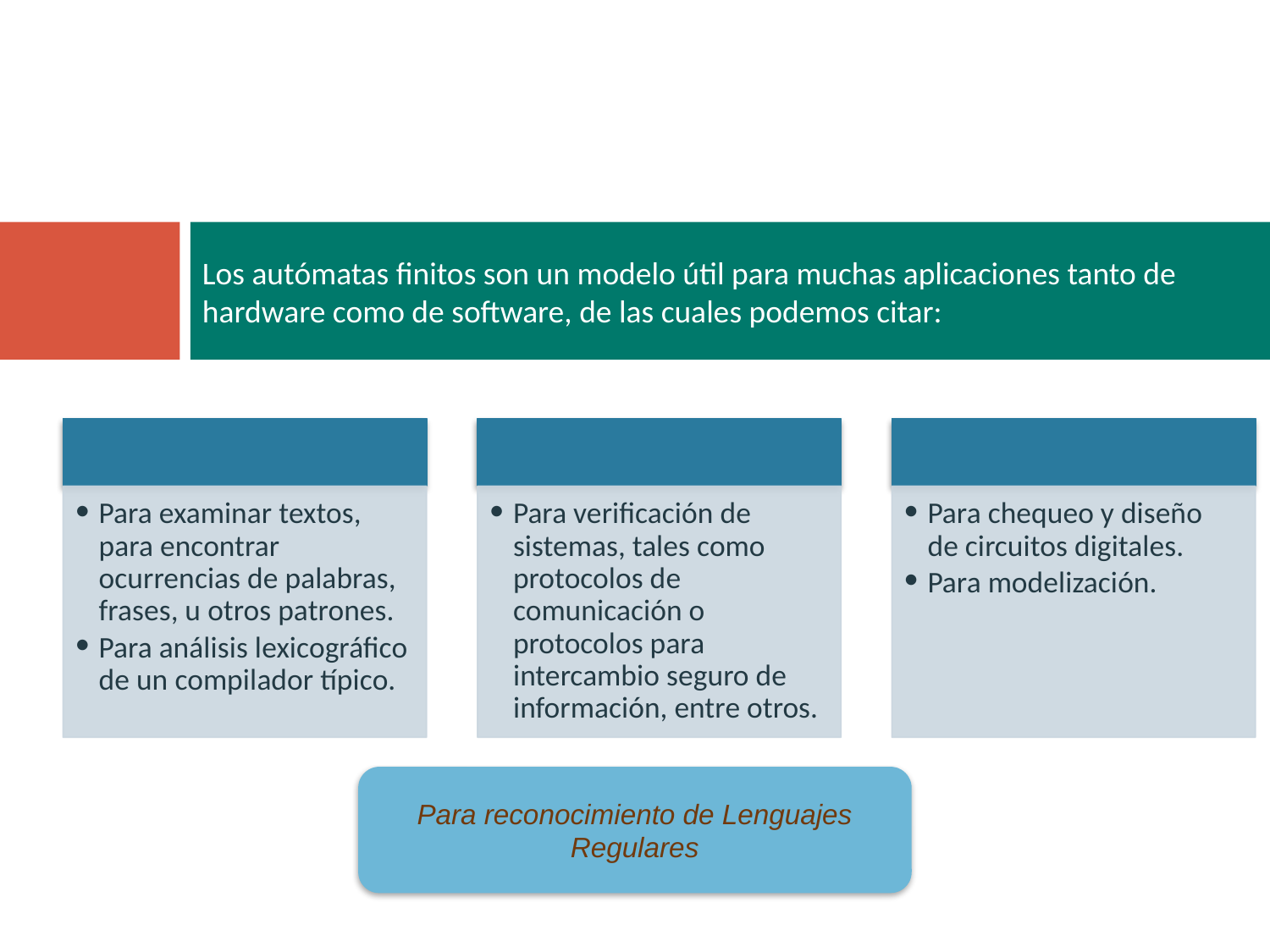

Autómatas Finitos Determinísticos - Aplicaciones
# Los autómatas finitos son un modelo útil para muchas aplicaciones tanto de hardware como de software, de las cuales podemos citar:

Para examinar textos, para encontrar ocurrencias de palabras, frases, u otros patrones.
Para análisis lexicográfico de un compilador típico.

Para verificación de sistemas, tales como protocolos de comunicación o protocolos para intercambio seguro de información, entre otros.

Para chequeo y diseño de circuitos digitales.
Para modelización.

Para reconocimiento de Lenguajes Regulares